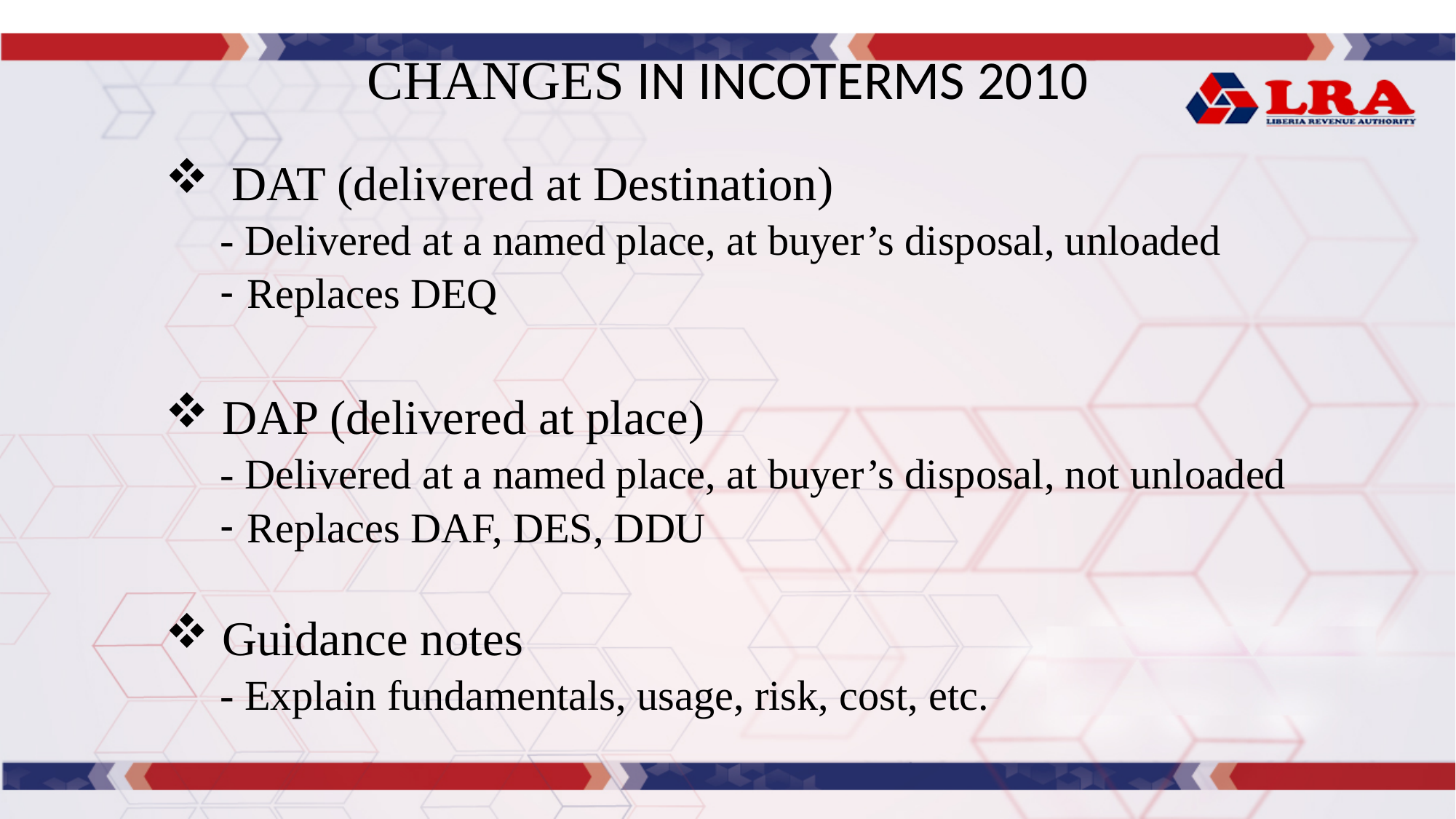

# CHANGES IN INCOTERMS 2010
  DAT (delivered at Destination)
- Delivered at a named place, at buyer’s disposal, unloaded
Replaces DEQ

 DAP (delivered at place)
- Delivered at a named place, at buyer’s disposal, not unloaded
Replaces DAF, DES, DDU

 Guidance notes
- Explain fundamentals, usage, risk, cost, etc.